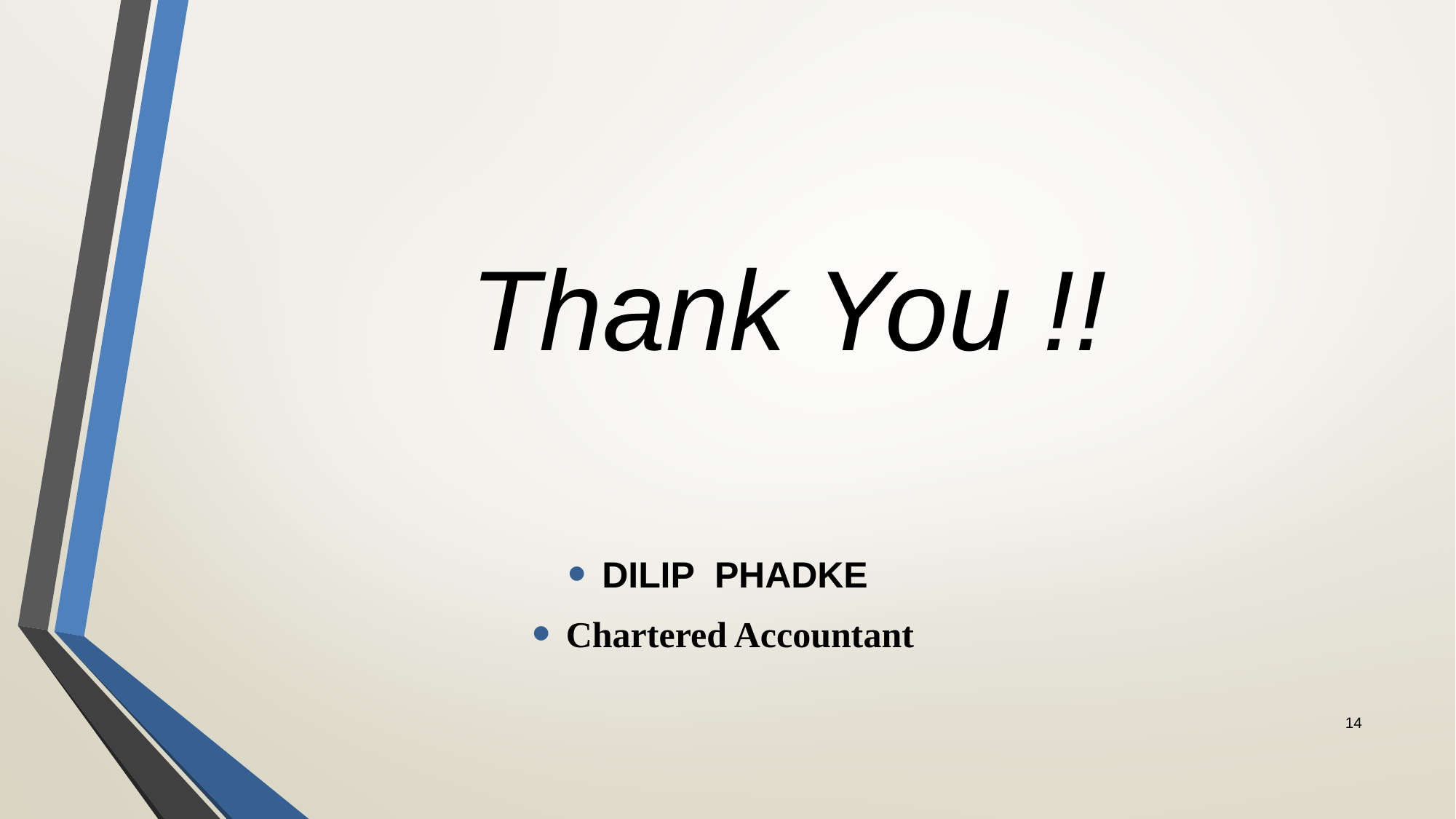

# Thank You !!
DILIP  PHADKE
Chartered Accountant

14